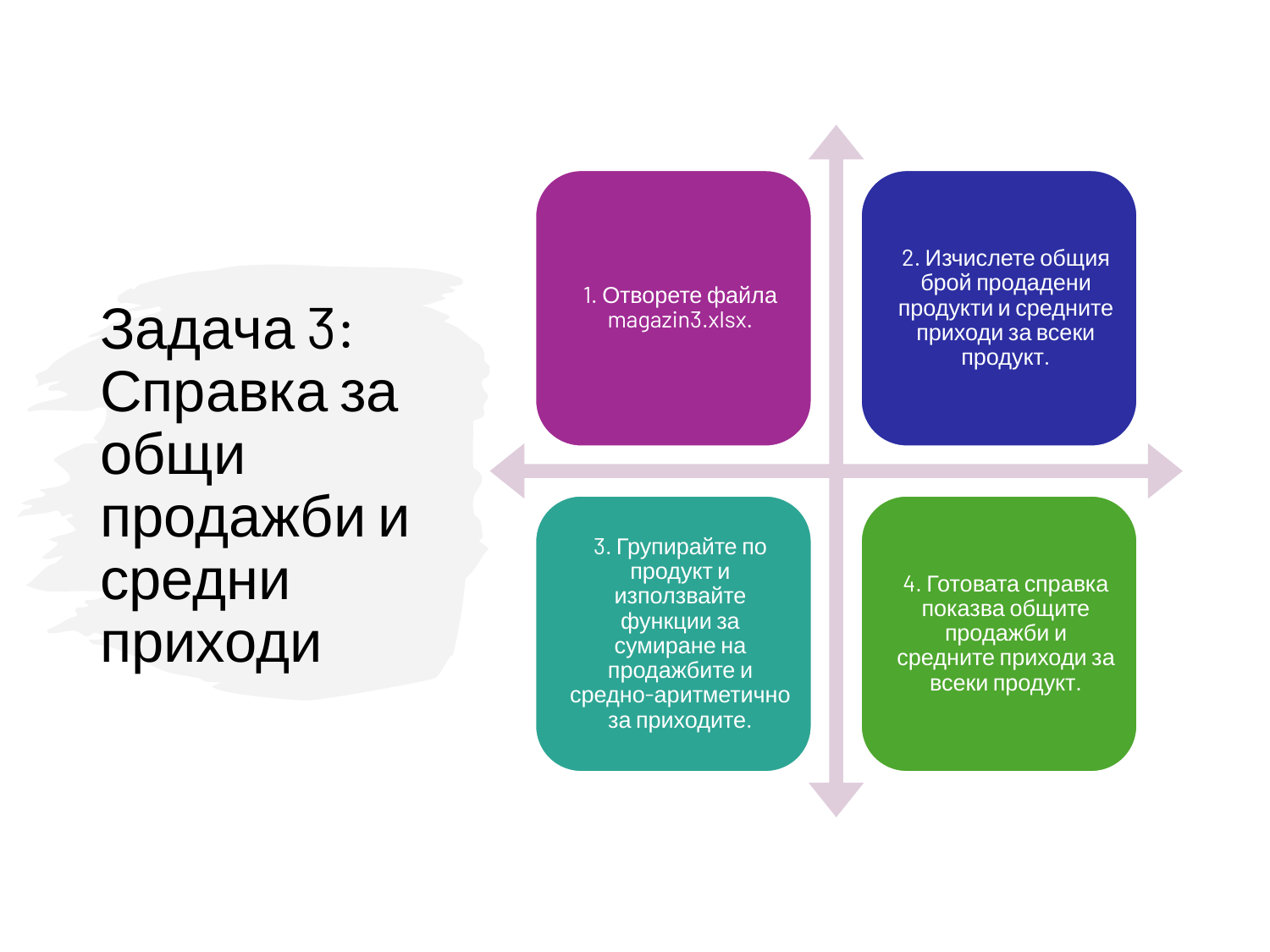

1. Отворете файла magazin3.xlsx.
2. Изчислете общия брой продадени продукти и средните приходи за всеки продукт.
3. Групирайте по продукт и използвайте функции за сумиране на продажбите и средно-аритметично за приходите.
4. Готовата справка показва общите продажби и средните приходи за всеки продукт.
# Задача 3: Справка за общи продажби и средни приходи